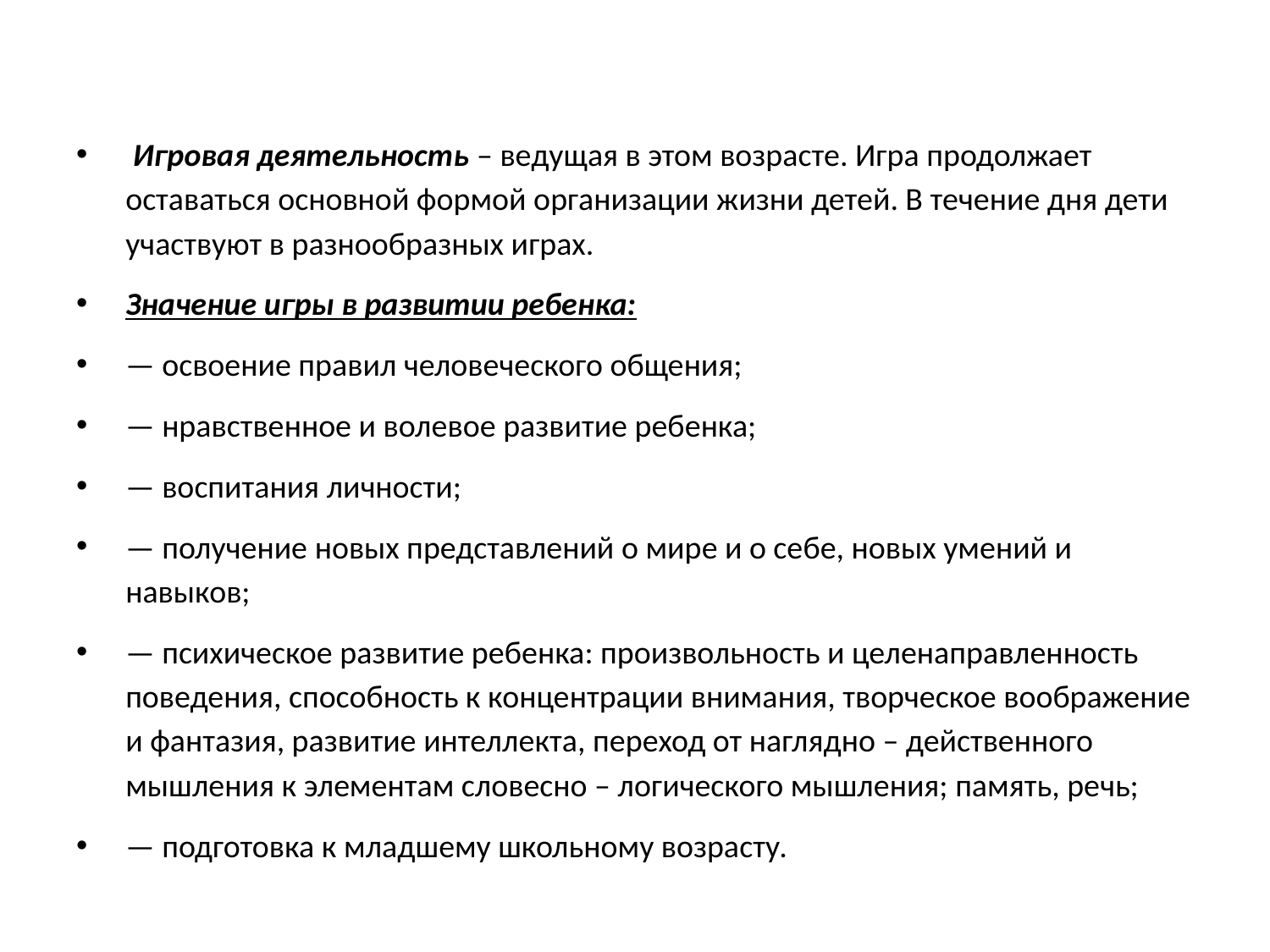

# Игра
 Игровая деятельность – ведущая в этом возрасте. Игра продолжает оставаться основной формой организации жизни детей. В течение дня дети участвуют в разнообразных играх.
Значение игры в развитии ребенка:
— освоение правил человеческого общения;
— нравственное и волевое развитие ребенка;
— воспитания личности;
— получение новых представлений о мире и о себе, новых умений и навыков;
— психическое развитие ребенка: произвольность и целенаправленность поведения, способность к концентрации внимания, творческое воображение и фантазия, развитие интеллекта, переход от наглядно – действенного мышления к элементам словесно – логического мышления; память, речь;
— подготовка к младшему школьному возрасту.